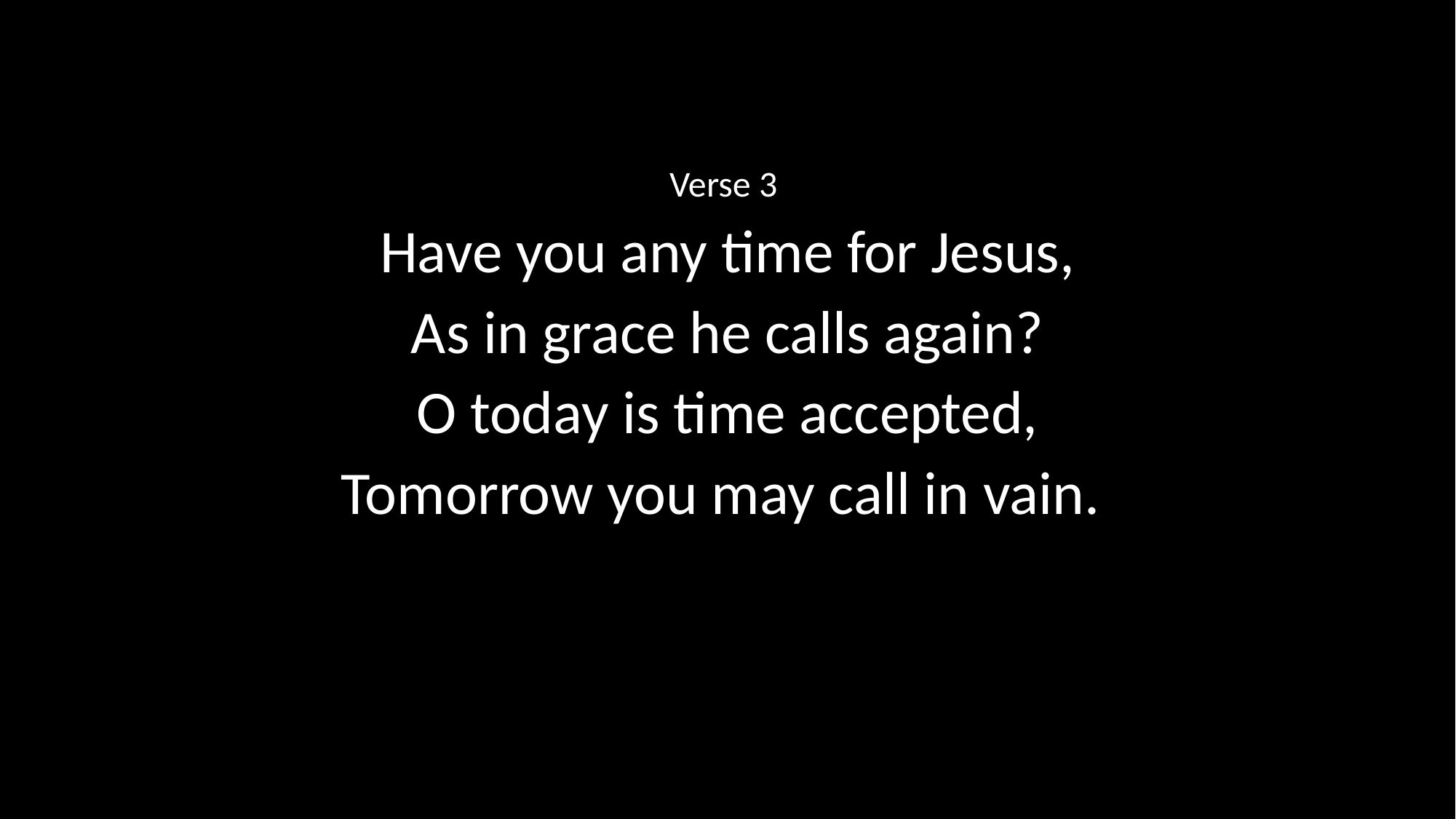

Verse 3
Have you any time for Jesus,
As in grace he calls again?
O today is time accepted,
Tomorrow you may call in vain.